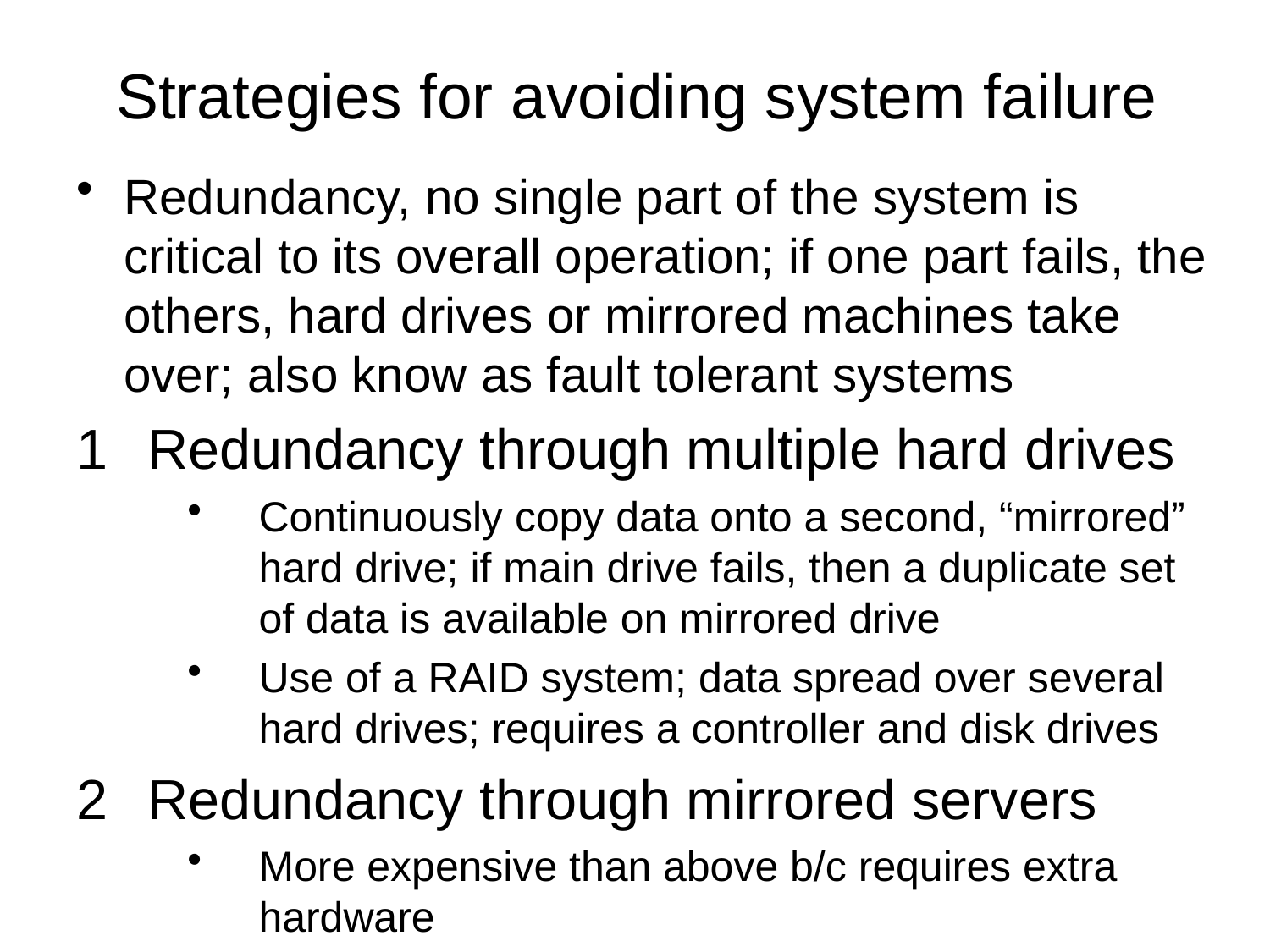

# Strategies for avoiding system failure
Redundancy, no single part of the system is critical to its overall operation; if one part fails, the others, hard drives or mirrored machines take over; also know as fault tolerant systems
Redundancy through multiple hard drives
Continuously copy data onto a second, “mirrored” hard drive; if main drive fails, then a duplicate set of data is available on mirrored drive
Use of a RAID system; data spread over several hard drives; requires a controller and disk drives
Redundancy through mirrored servers
More expensive than above b/c requires extra hardware